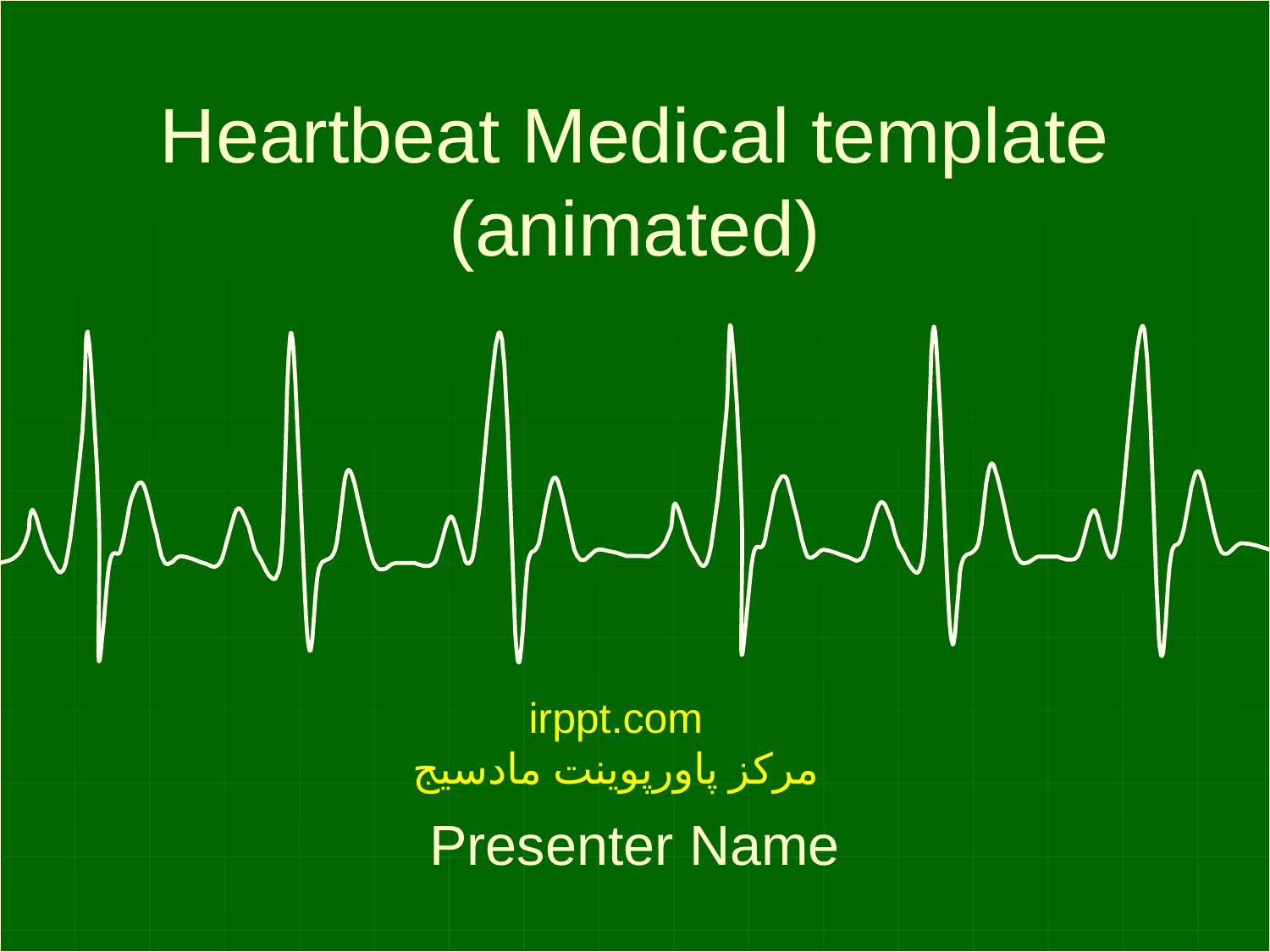

# Heartbeat Medical template (animated)
irppt.com
مرکز پاورپوینت مادسیج
Presenter Name